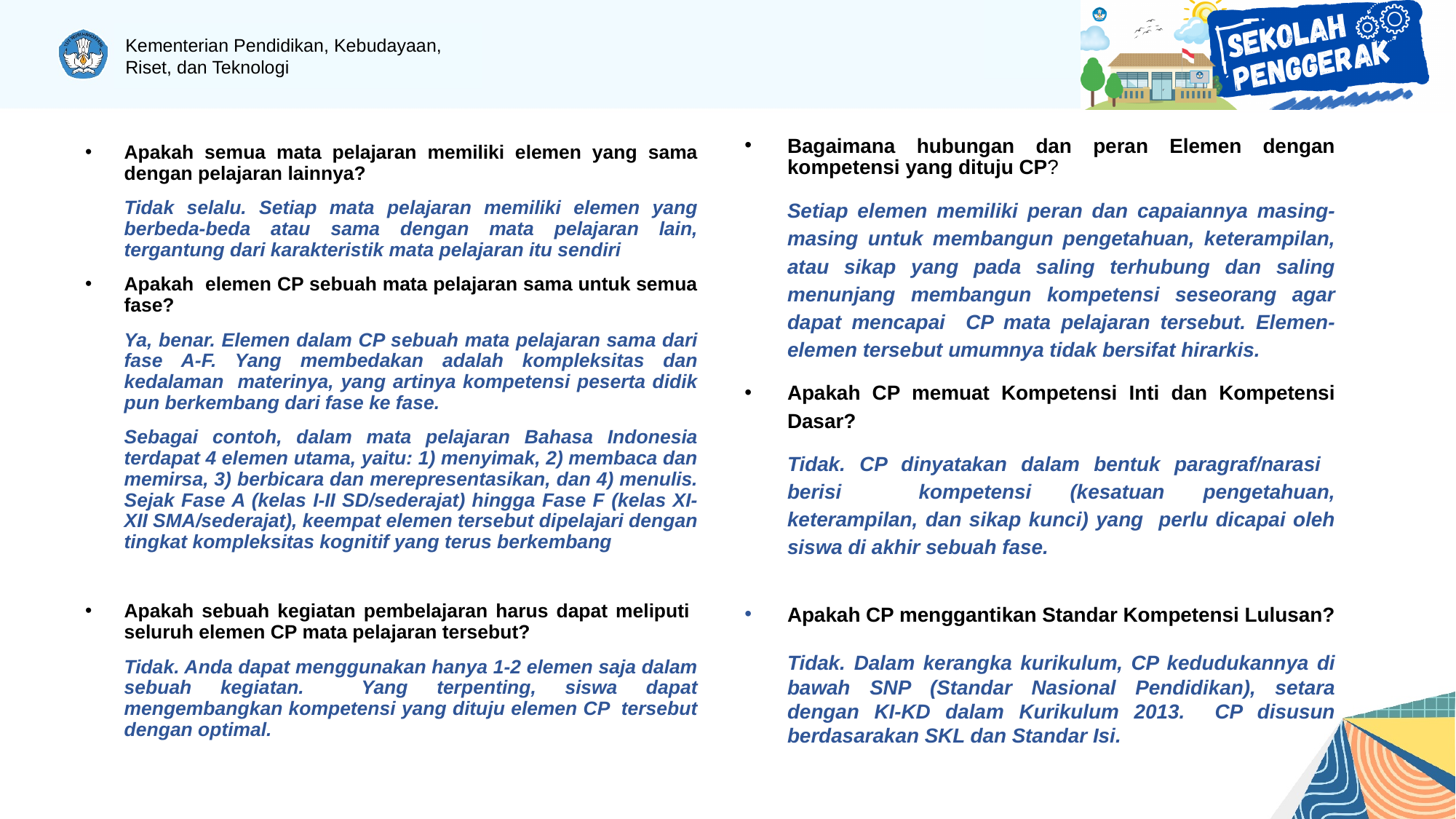

Bagaimana hubungan dan peran Elemen dengan kompetensi yang dituju CP?
Setiap elemen memiliki peran dan capaiannya masing-masing untuk membangun pengetahuan, keterampilan, atau sikap yang pada saling terhubung dan saling menunjang membangun kompetensi seseorang agar dapat mencapai  CP mata pelajaran tersebut. Elemen-elemen tersebut umumnya tidak bersifat hirarkis.
Apakah CP memuat Kompetensi Inti dan Kompetensi Dasar?
Tidak. CP dinyatakan dalam bentuk paragraf/narasi  berisi  kompetensi (kesatuan pengetahuan, keterampilan, dan sikap kunci) yang  perlu dicapai oleh siswa di akhir sebuah fase.

Apakah CP menggantikan Standar Kompetensi Lulusan?

Tidak. Dalam kerangka kurikulum, CP kedudukannya di bawah SNP (Standar Nasional Pendidikan), setara dengan KI-KD dalam Kurikulum 2013.  CP disusun berdasarakan SKL dan Standar Isi.

Apakah semua mata pelajaran memiliki elemen yang sama dengan pelajaran lainnya?
Tidak selalu. Setiap mata pelajaran memiliki elemen yang berbeda-beda atau sama dengan mata pelajaran lain, tergantung dari karakteristik mata pelajaran itu sendiri
Apakah  elemen CP sebuah mata pelajaran sama untuk semua fase?
Ya, benar. Elemen dalam CP sebuah mata pelajaran sama dari fase A-F. Yang membedakan adalah kompleksitas dan kedalaman  materinya, yang artinya kompetensi peserta didik pun berkembang dari fase ke fase.
Sebagai contoh, dalam mata pelajaran Bahasa Indonesia terdapat 4 elemen utama, yaitu: 1) menyimak, 2) membaca dan memirsa, 3) berbicara dan merepresentasikan, dan 4) menulis. Sejak Fase A (kelas I-II SD/sederajat) hingga Fase F (kelas XI-XII SMA/sederajat), keempat elemen tersebut dipelajari dengan tingkat kompleksitas kognitif yang terus berkembang

Apakah sebuah kegiatan pembelajaran harus dapat meliputi  seluruh elemen CP mata pelajaran tersebut?
Tidak. Anda dapat menggunakan hanya 1-2 elemen saja dalam sebuah kegiatan.  Yang terpenting, siswa dapat mengembangkan kompetensi yang dituju elemen CP  tersebut dengan optimal.